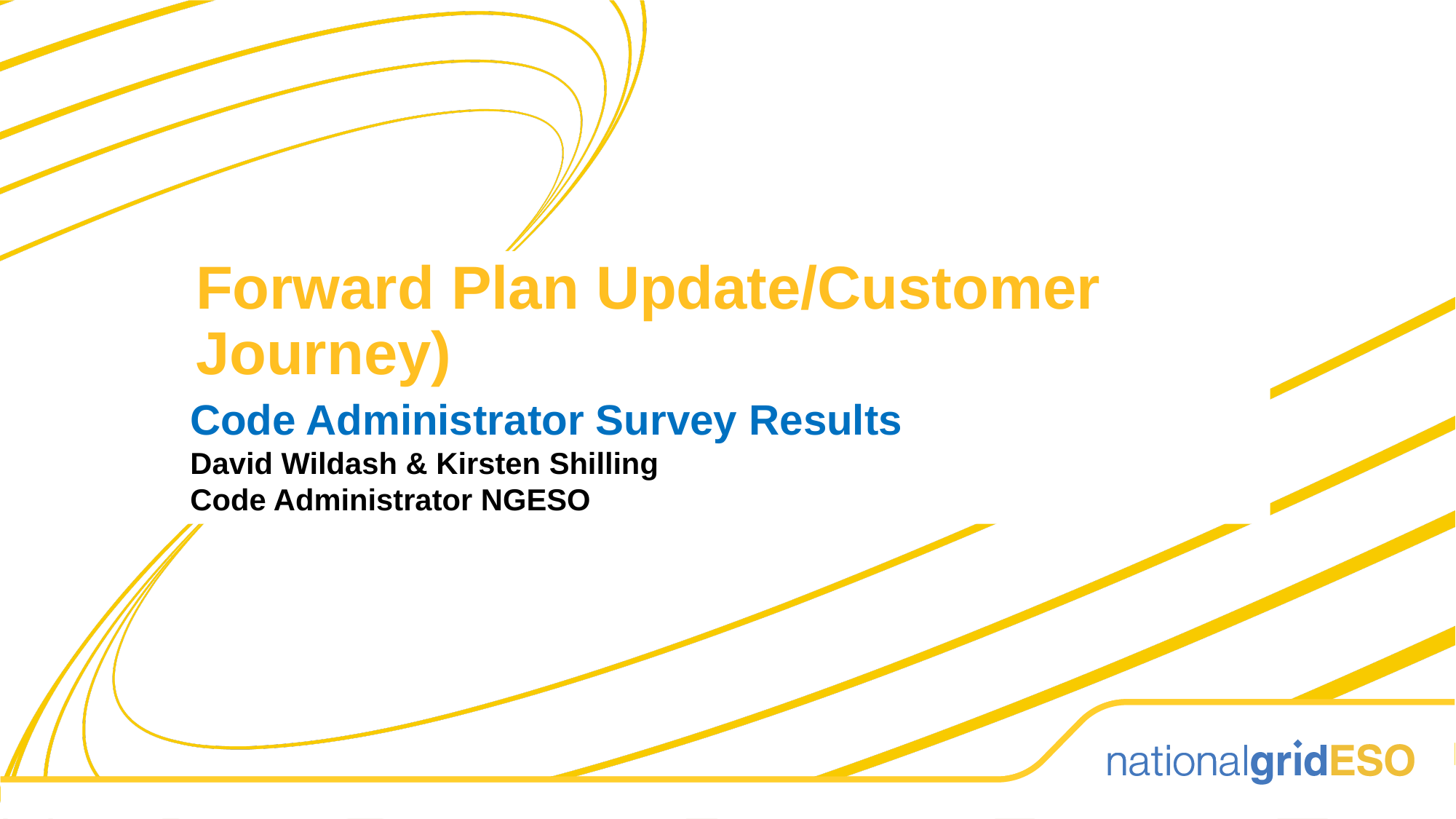

Forward Plan Update/Customer Journey)
Code Administrator Survey Results
David Wildash & Kirsten Shilling
Code Administrator NGESO